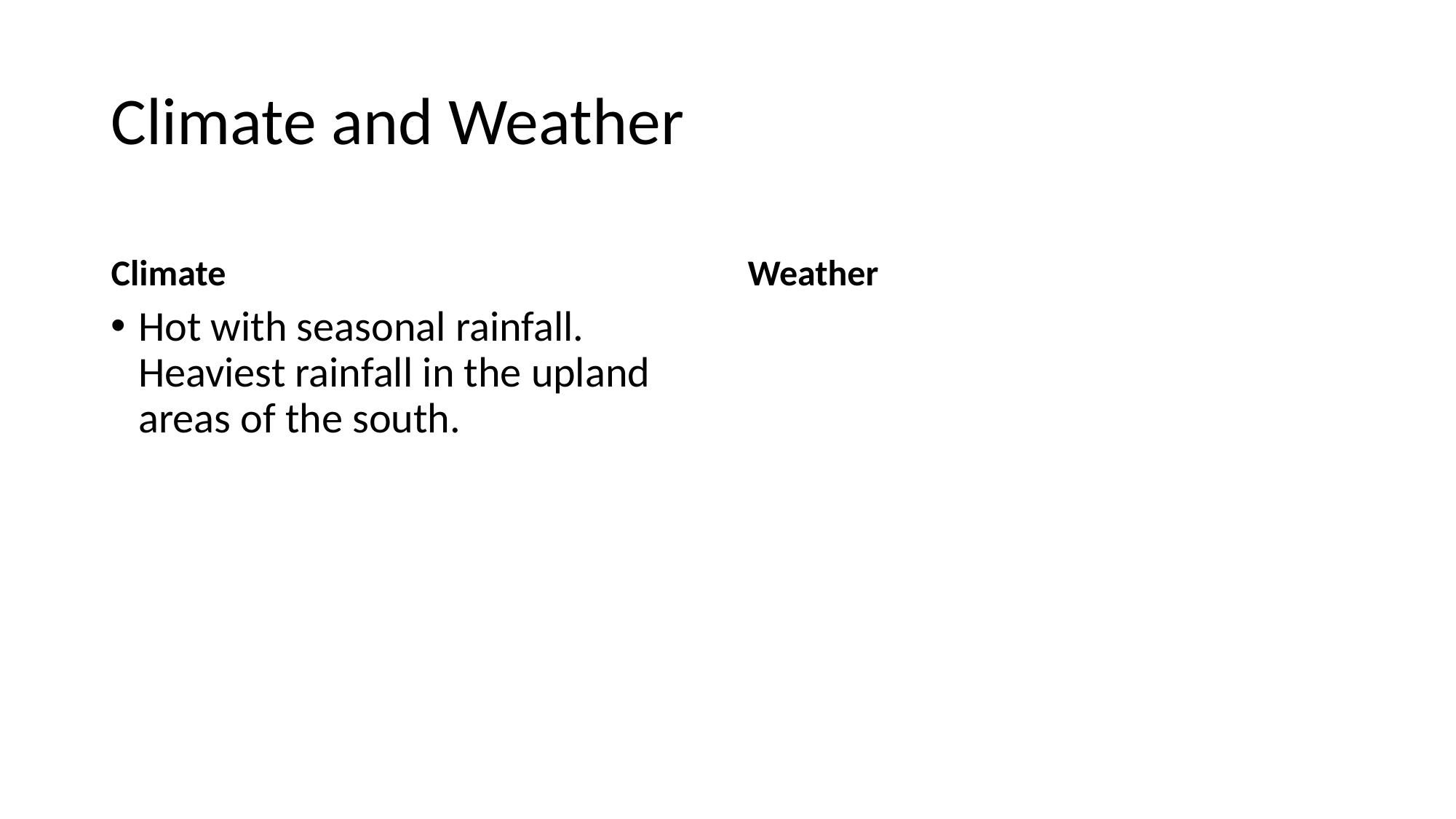

# Climate and Weather
Climate
Weather
Hot with seasonal rainfall.  Heaviest rainfall in the upland areas of the south.